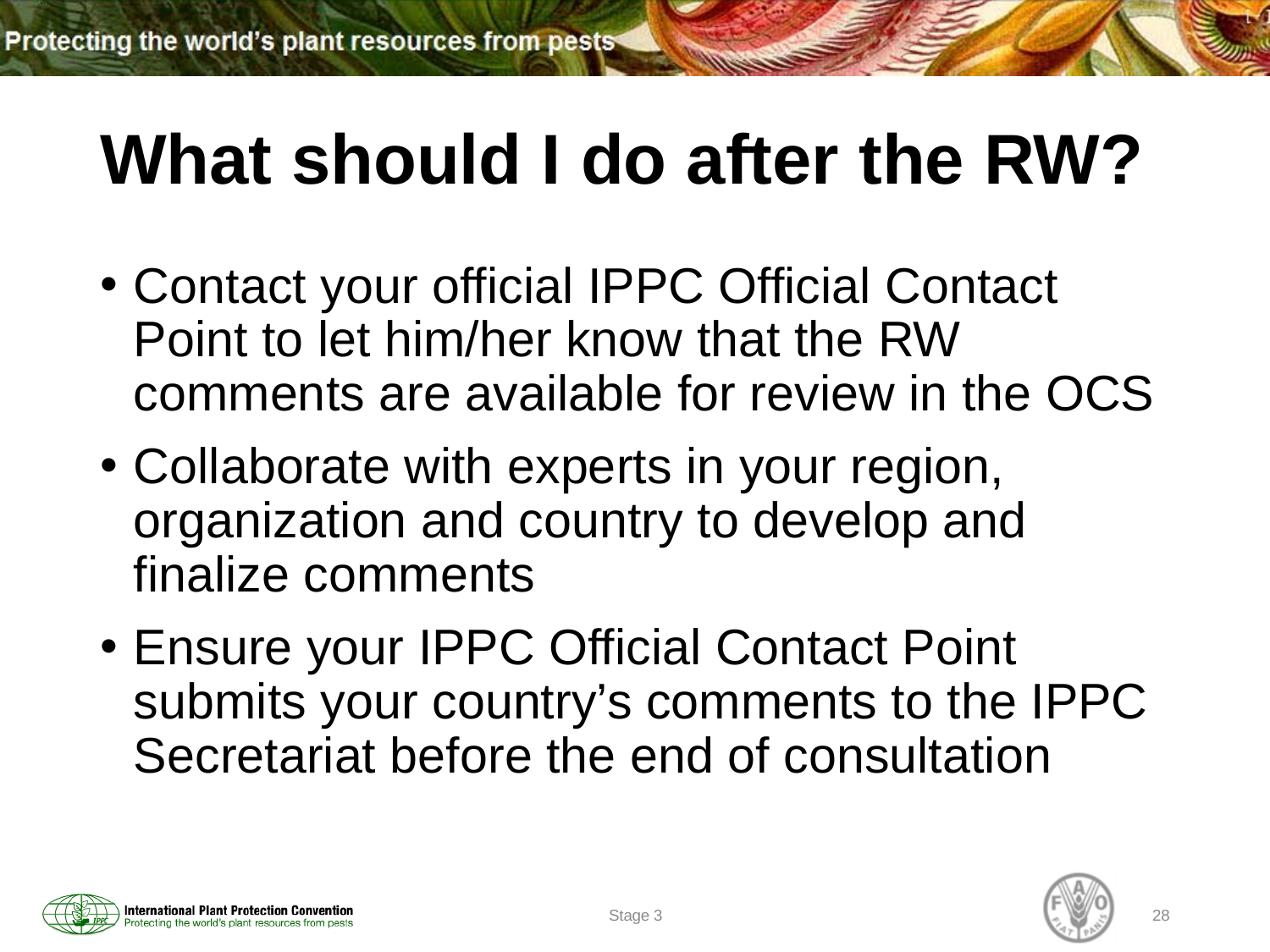

# What should I do after the RW?
Contact your official IPPC Official Contact Point to let him/her know that the RW comments are available for review in the OCS
Collaborate with experts in your region, organization and country to develop and finalize comments
Ensure your IPPC Official Contact Point submits your country’s comments to the IPPC Secretariat before the end of consultation
Stage 3
28